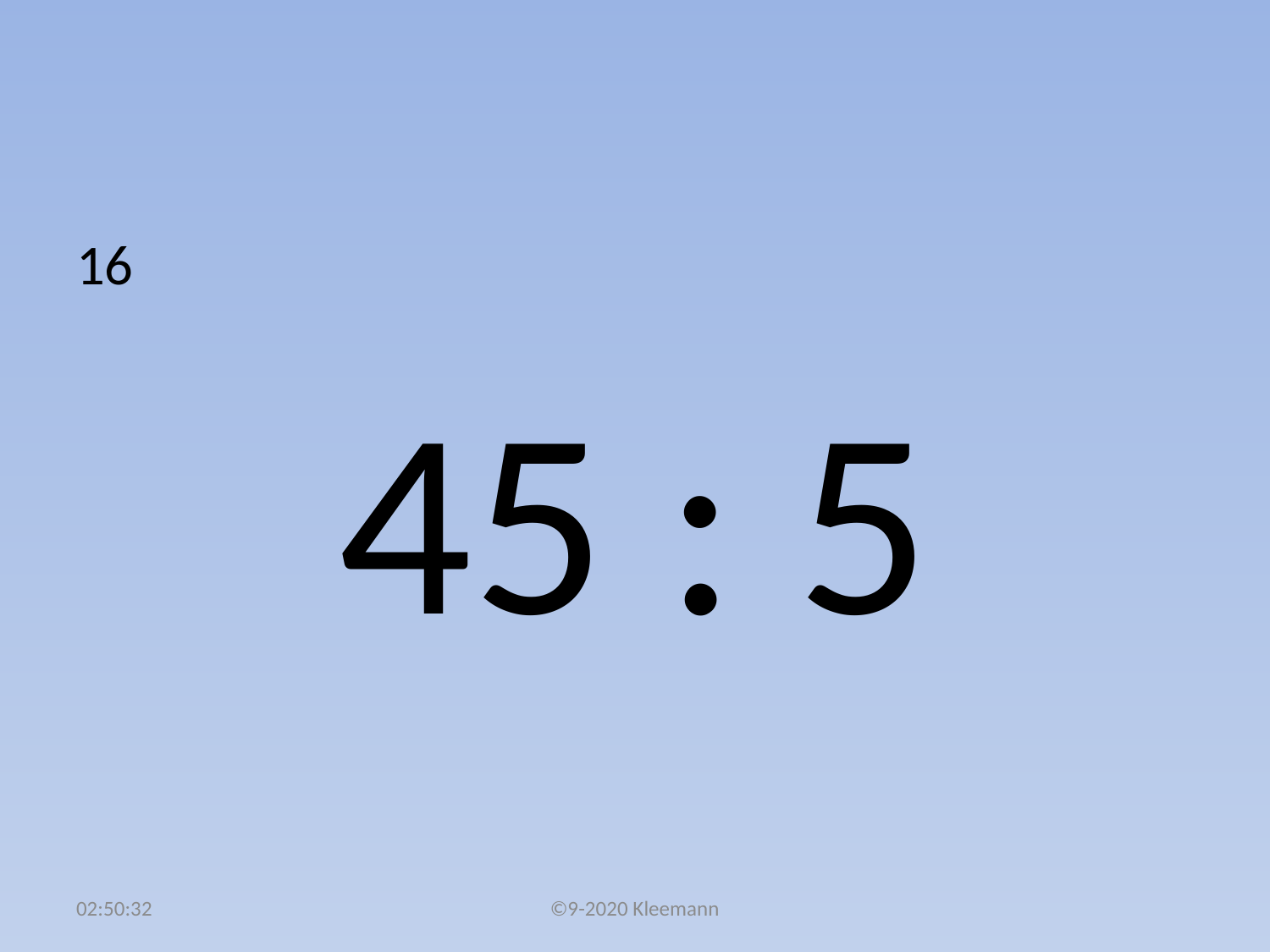

#
16
45 : 5
02:50:32
©9-2020 Kleemann